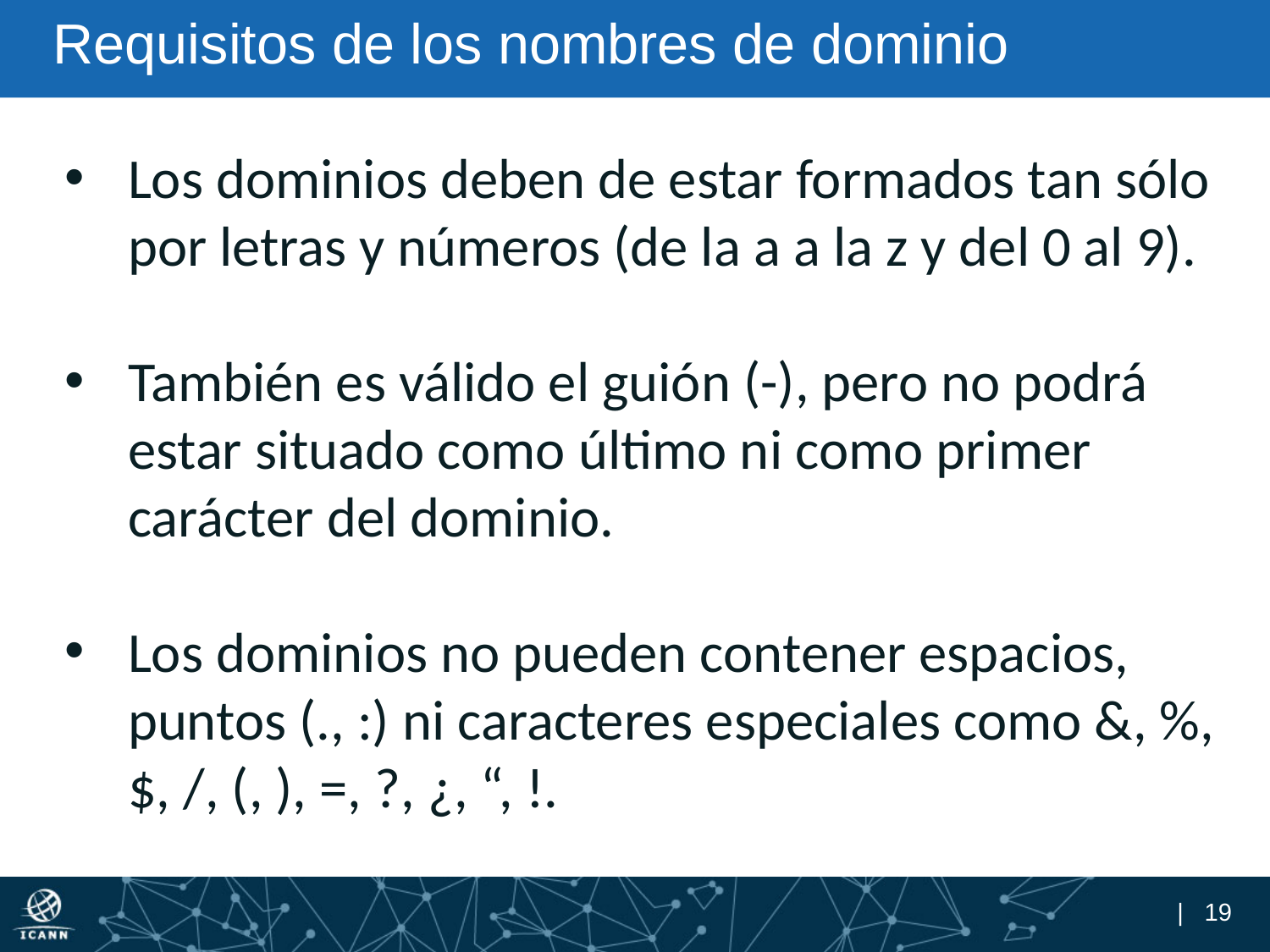

# Requisitos de los nombres de dominio
Los dominios deben de estar formados tan sólo por letras y números (de la a a la z y del 0 al 9).

También es válido el guión (-), pero no podrá estar situado como último ni como primer carácter del dominio.

Los dominios no pueden contener espacios, puntos (., :) ni caracteres especiales como &, %, $, /, (, ), =, ?, ¿, “, !.